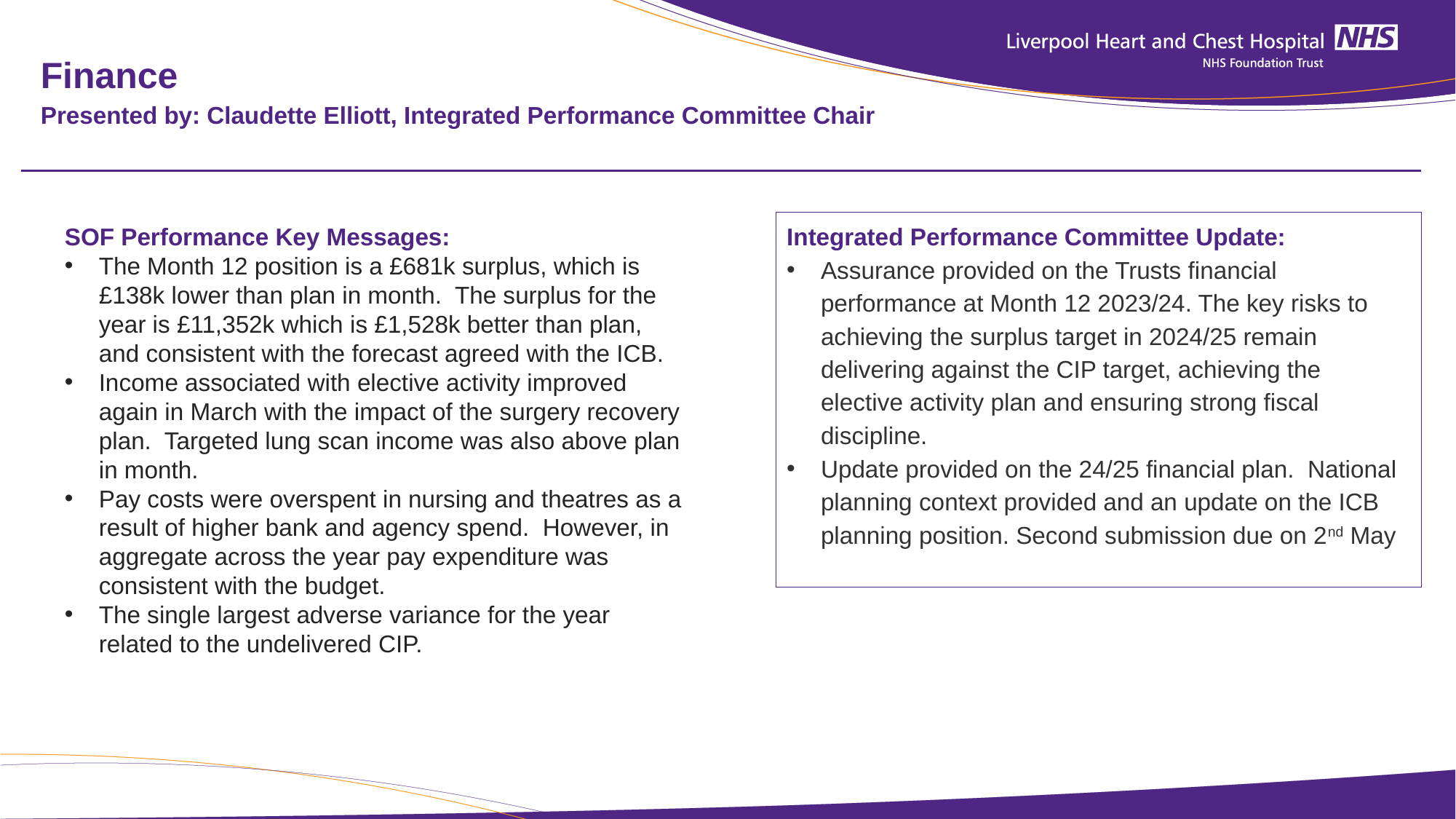

# Finance Presented by: Claudette Elliott, Integrated Performance Committee Chair
SOF Performance Key Messages:
The Month 12 position is a £681k surplus, which is £138k lower than plan in month.  The surplus for the year is £11,352k which is £1,528k better than plan, and consistent with the forecast agreed with the ICB.
Income associated with elective activity improved again in March with the impact of the surgery recovery plan.  Targeted lung scan income was also above plan in month.
Pay costs were overspent in nursing and theatres as a result of higher bank and agency spend.  However, in aggregate across the year pay expenditure was consistent with the budget.
The single largest adverse variance for the year related to the undelivered CIP.
Integrated Performance Committee Update:
Assurance provided on the Trusts financial performance at Month 12 2023/24. The key risks to achieving the surplus target in 2024/25 remain delivering against the CIP target, achieving the elective activity plan and ensuring strong fiscal discipline.
Update provided on the 24/25 financial plan.  National planning context provided and an update on the ICB planning position. Second submission due on 2nd May